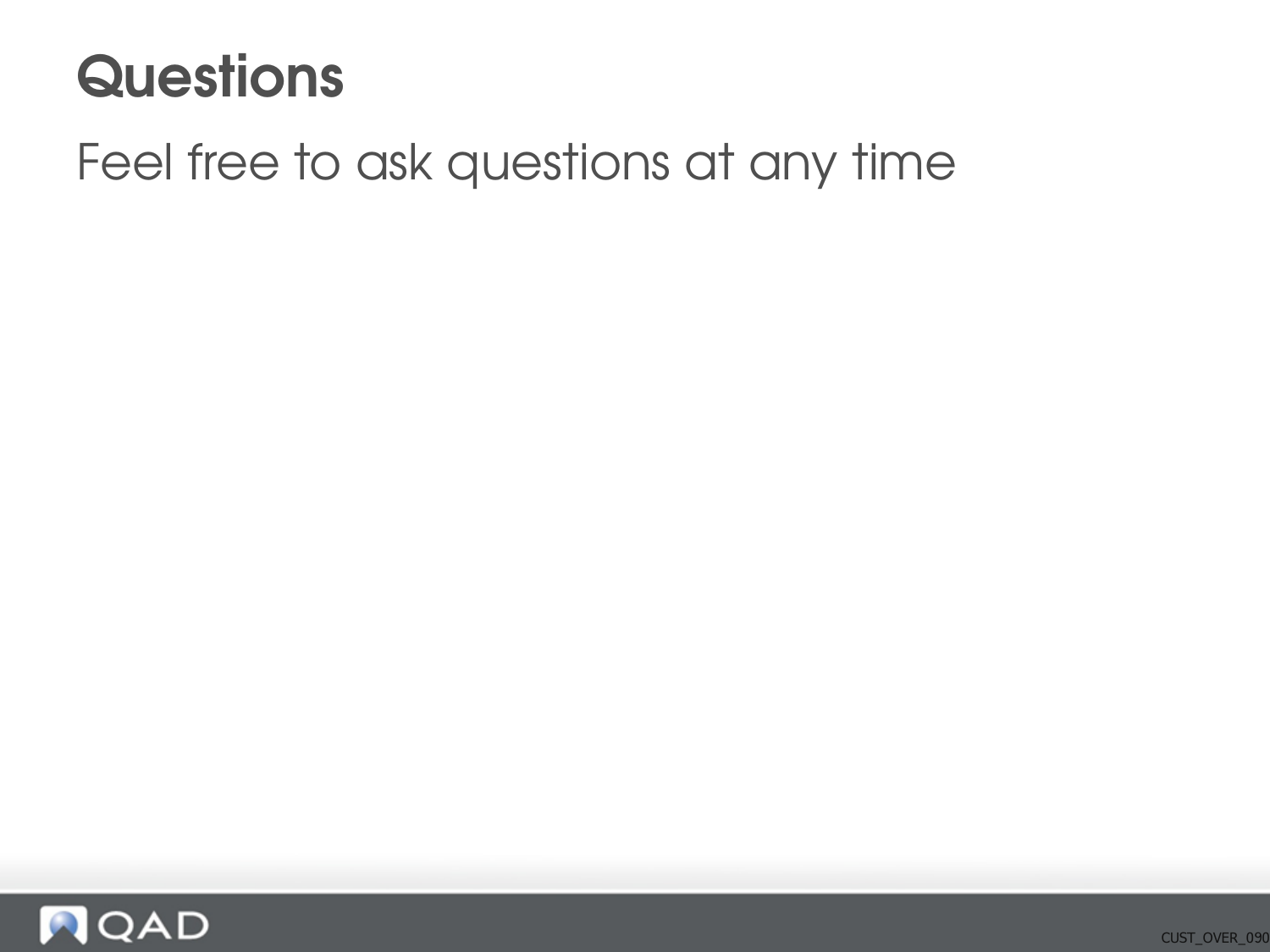

# Questions
Feel free to ask questions at any time

CUST_OVER_090